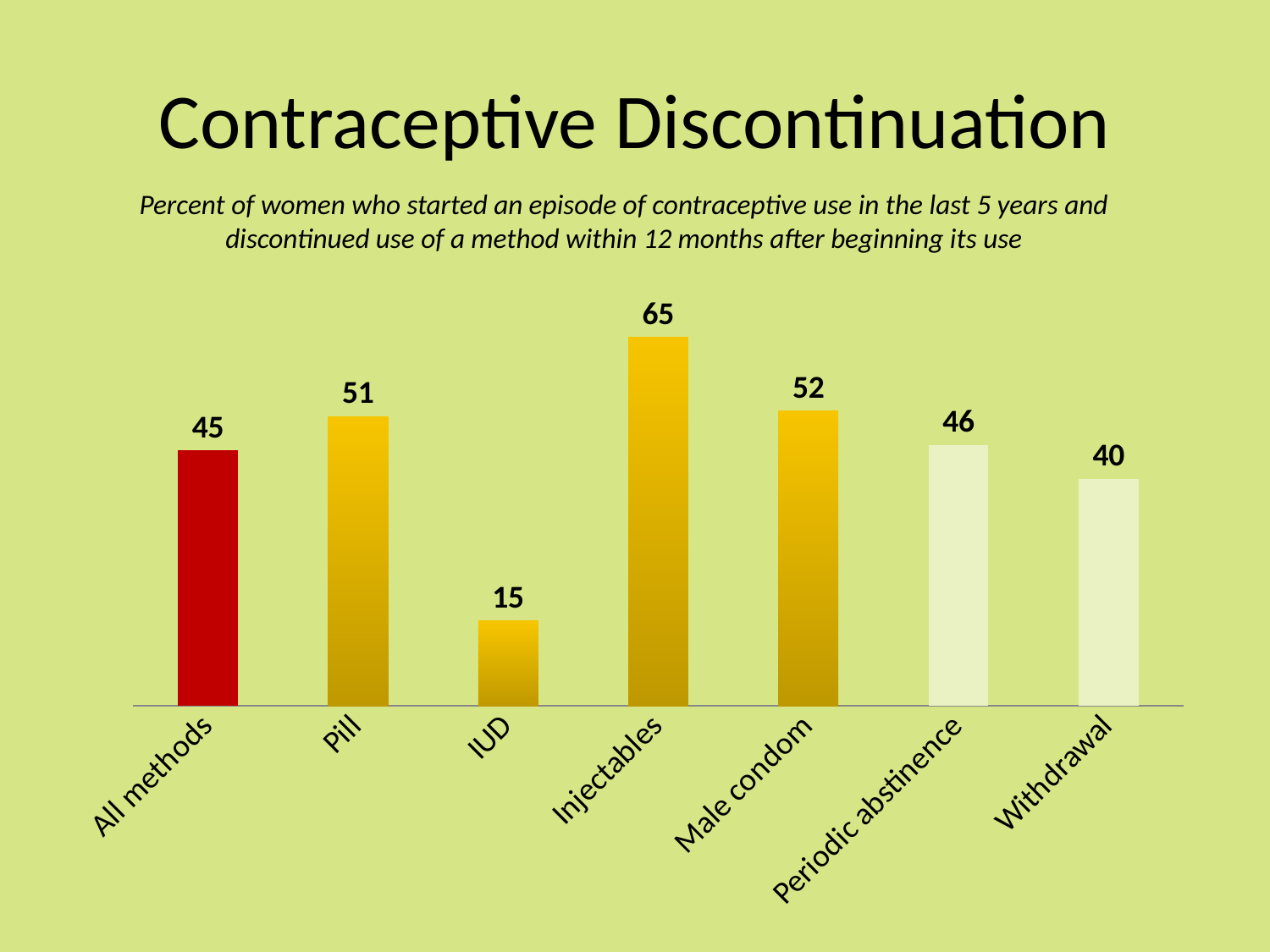

# Contraceptive Discontinuation
Percent of women who started an episode of contraceptive use in the last 5 years and discontinued use of a method within 12 months after beginning its use

### Chart

| Category | Series 1 |
|---|---|
| All methods | 45.0 |
| Pill | 51.0 |
| IUD | 15.0 |
| Injectables | 65.0 |
| Male condom | 52.0 |
| Periodic abstinence | 46.0 |
| Withdrawal | 40.0 |